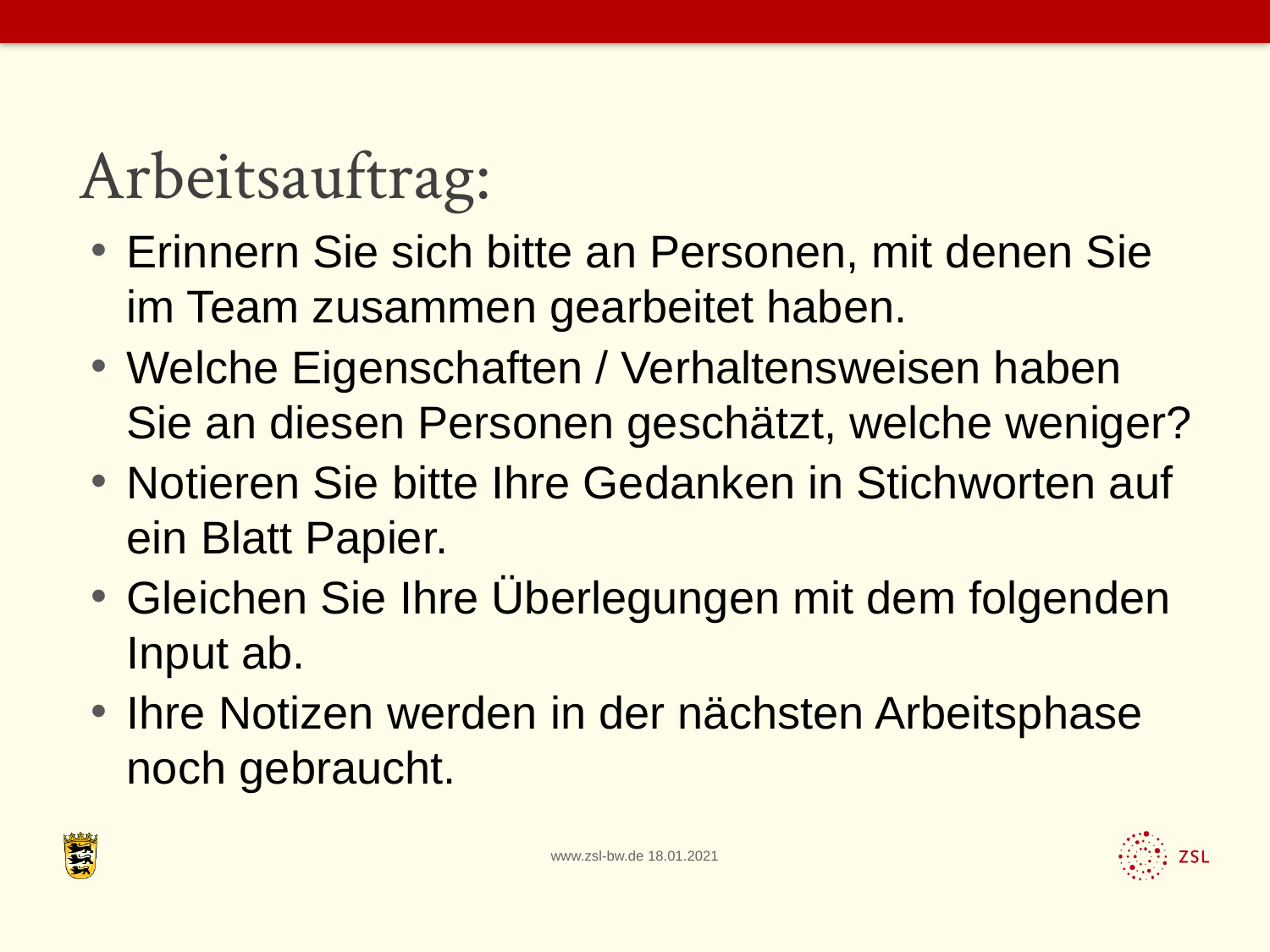

# Arbeitsauftrag:
Erinnern Sie sich bitte an Personen, mit denen Sie im Team zusammen gearbeitet haben.
Welche Eigenschaften / Verhaltensweisen haben Sie an diesen Personen geschätzt, welche weniger?
Notieren Sie bitte Ihre Gedanken in Stichworten auf ein Blatt Papier.
Gleichen Sie Ihre Überlegungen mit dem folgenden Input ab.
Ihre Notizen werden in der nächsten Arbeitsphase noch gebraucht.